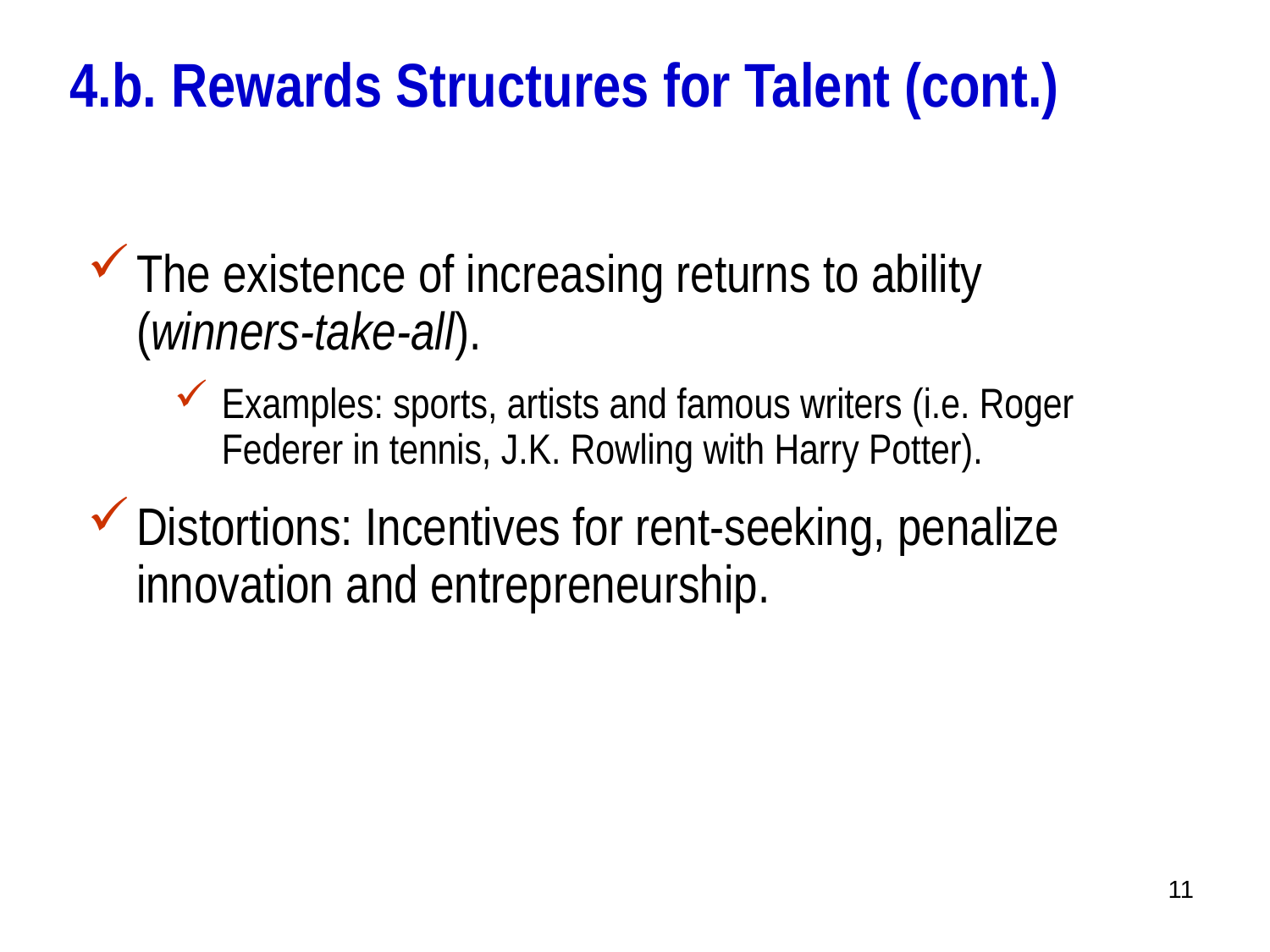

4.b. Rewards Structures for Talent (cont.)
The existence of increasing returns to ability (winners-take-all).
Examples: sports, artists and famous writers (i.e. Roger Federer in tennis, J.K. Rowling with Harry Potter).
Distortions: Incentives for rent-seeking, penalize innovation and entrepreneurship.
11